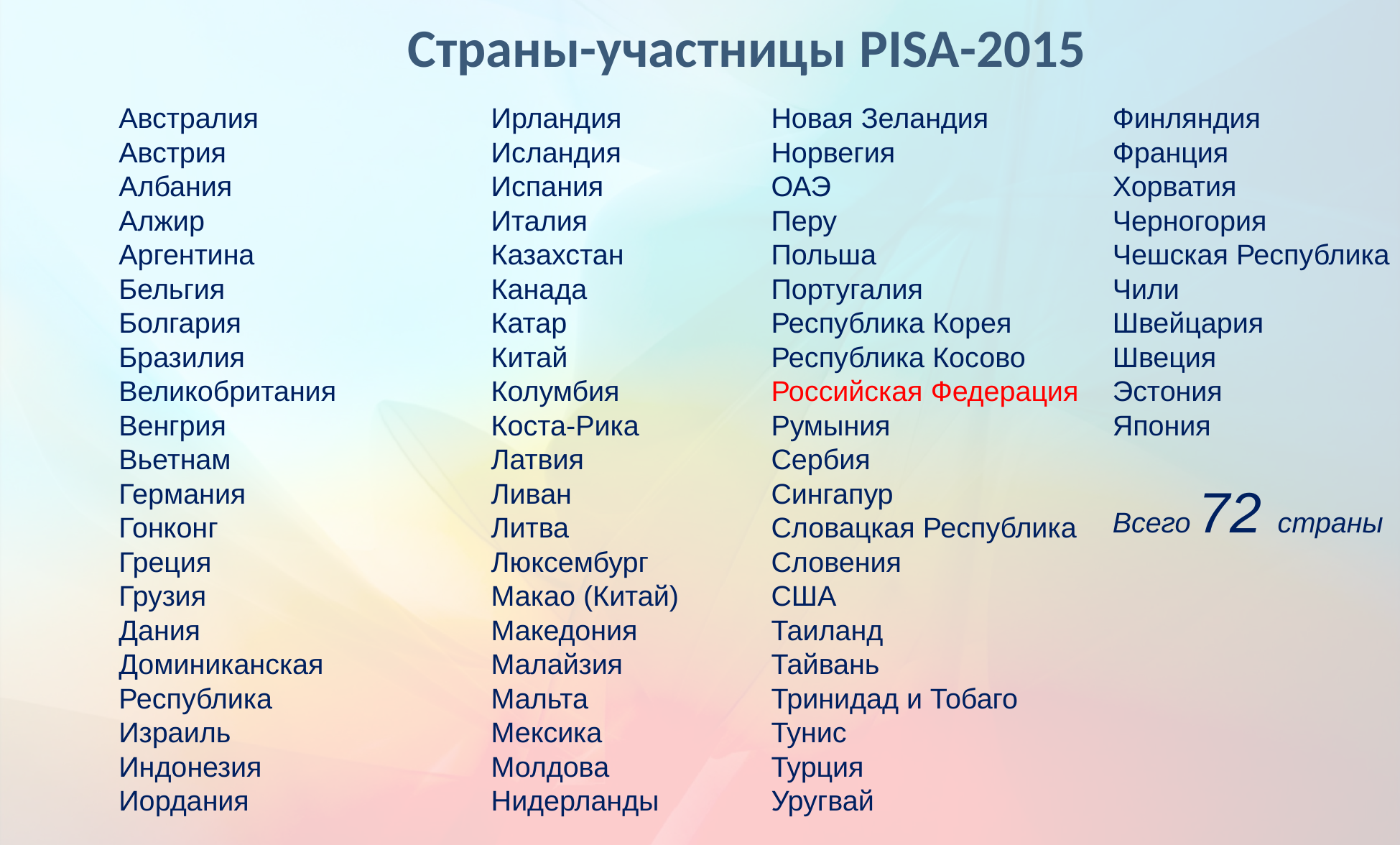

Страны-участницы PISA-2015
Новая Зеландия
Норвегия
ОАЭ
Перу
Польша
Португалия
Республика Корея
Республика Косово
Российская Федерация
Румыния
Сербия
Сингапур
Словацкая Республика
Словения
США
Таиланд
Тайвань
Тринидад и Тобаго
Тунис
Турция
Уругвай
Финляндия
Франция
Хорватия
Черногория
Чешская Республика
Чили
Швейцария
Швеция
Эстония
Япония

Всего 72 страны
Австралия
Австрия
Албания
Алжир
Аргентина
Бельгия
Болгария
Бразилия
Великобритания
Венгрия
Вьетнам
Германия
Гонконг
Греция
Грузия
Дания
Доминиканская Республика
Израиль
Индонезия
Иордания
Ирландия
Исландия
Испания
Италия
Казахстан
Канада
Катар
Китай
Колумбия
Коста-Рика
Латвия
Ливан
Литва
Люксембург
Макао (Китай)
Македония
Малайзия
Мальта
Мексика
Молдова
Нидерланды